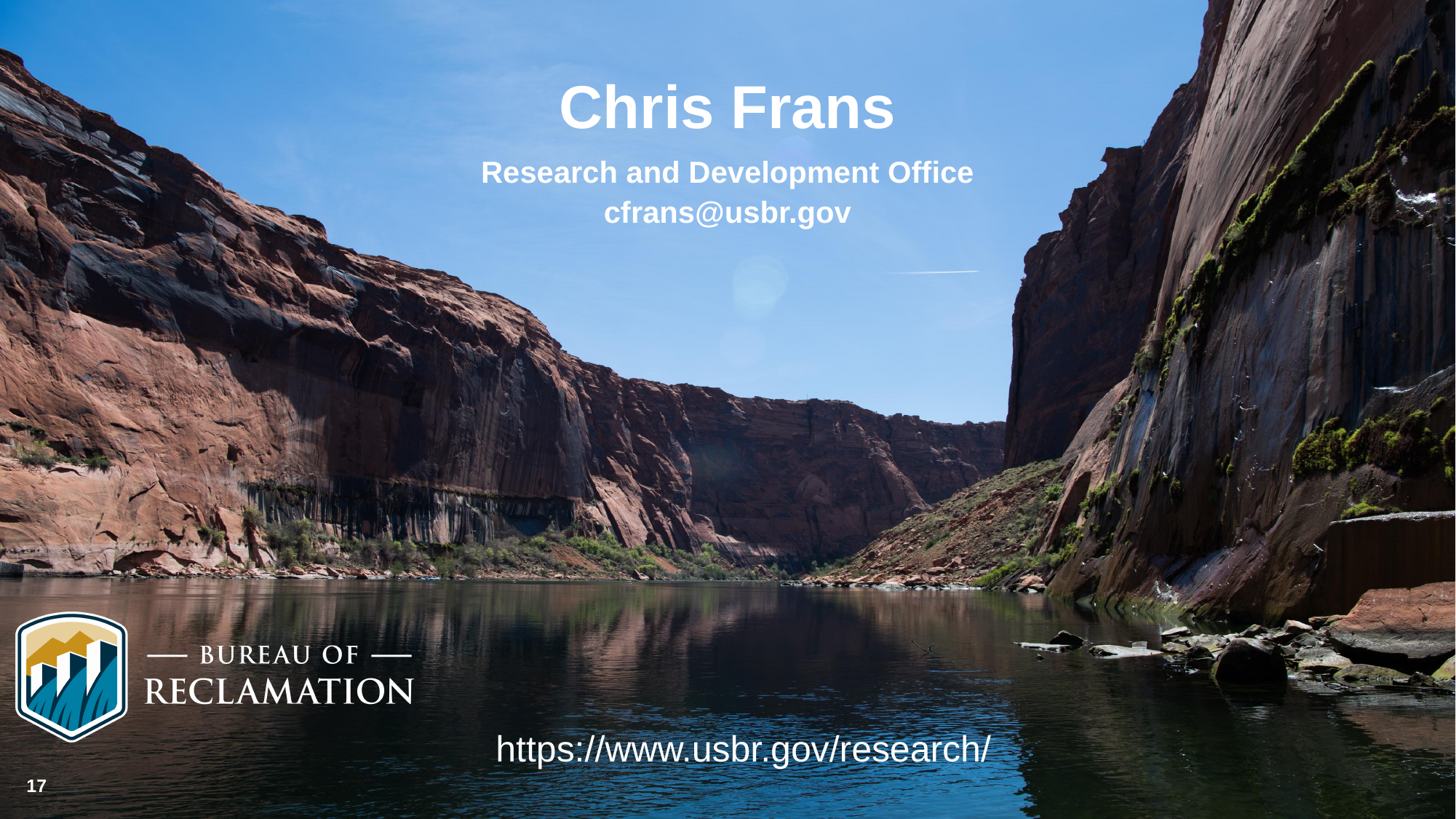

Chris Frans
Research and Development Office
cfrans@usbr.gov

https://www.usbr.gov/research/

17